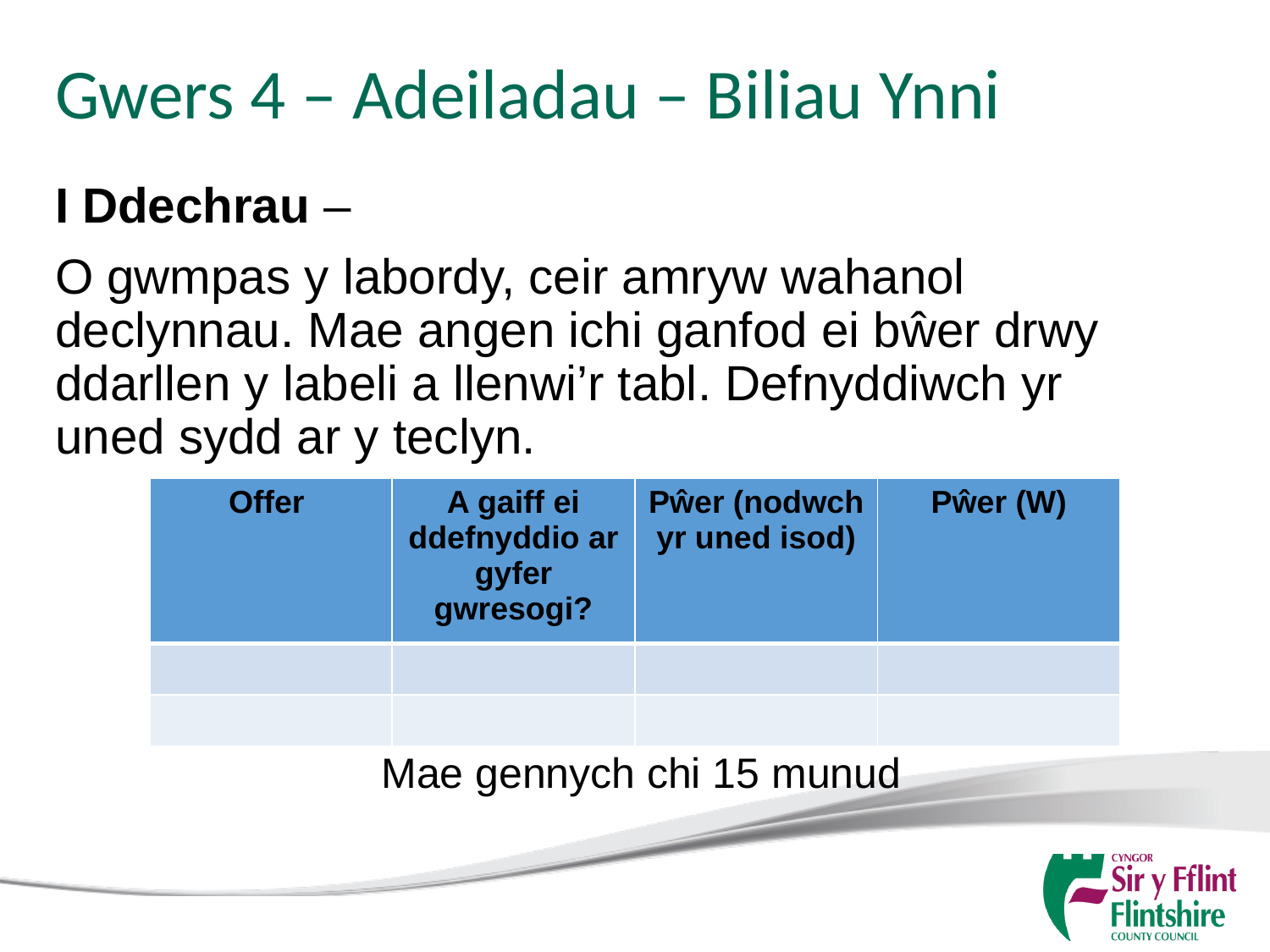

Gwers 4 – Adeiladau – Biliau Ynni
I Ddechrau –
O gwmpas y labordy, ceir amryw wahanol declynnau. Mae angen ichi ganfod ei bŵer drwy ddarllen y labeli a llenwi’r tabl. Defnyddiwch yr uned sydd ar y teclyn.
| Offer | A gaiff ei ddefnyddio ar gyfer gwresogi? | Pŵer (nodwch yr uned isod) | Pŵer (W) |
| --- | --- | --- | --- |
|  |  |  |  |
|  |  |  |  |
Mae gennych chi 15 munud